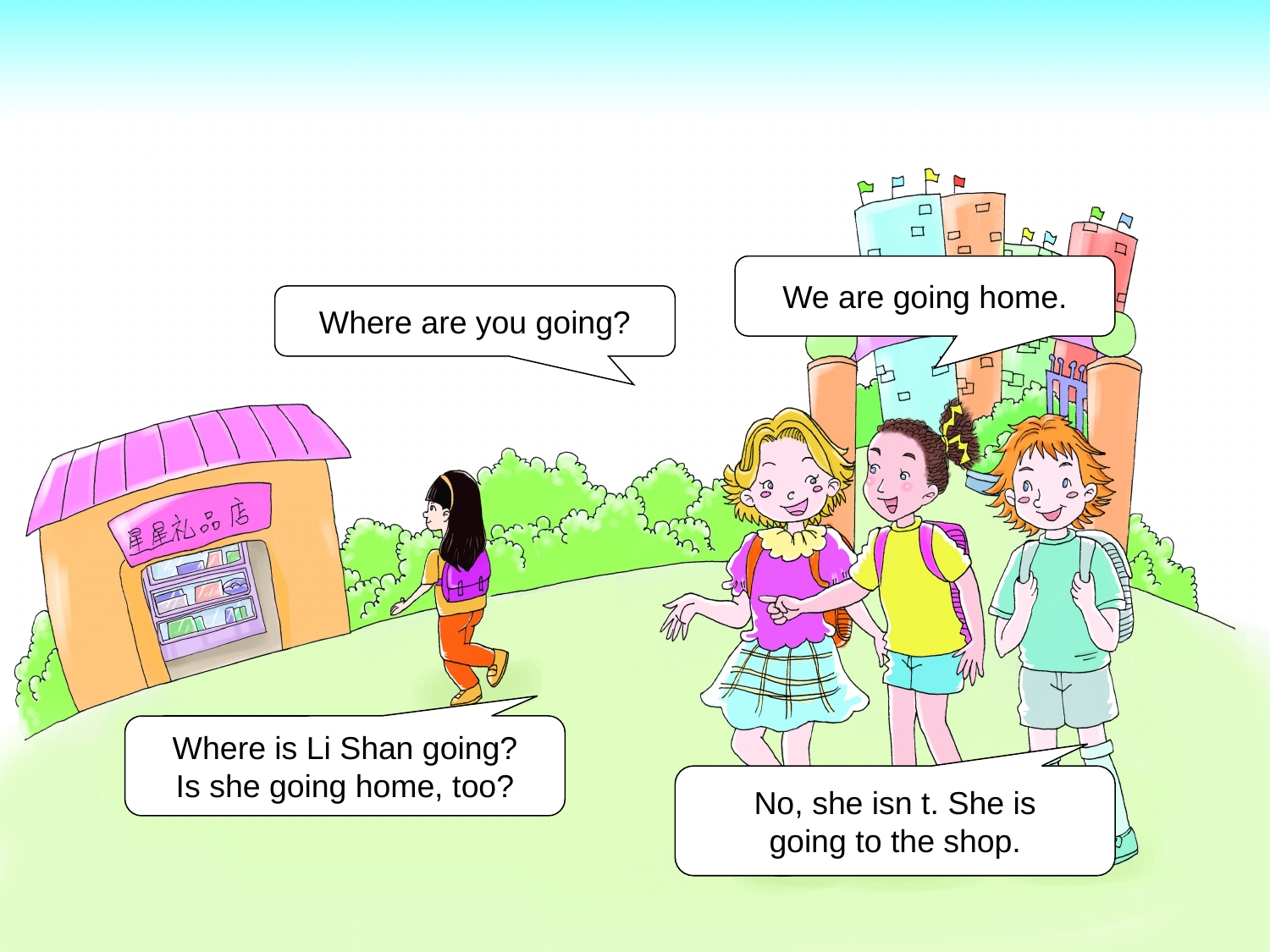

We are going home.
Where are you going?
Where is Li Shan going?
Is she going home, too?
No, she isn t. She is
going to the shop.